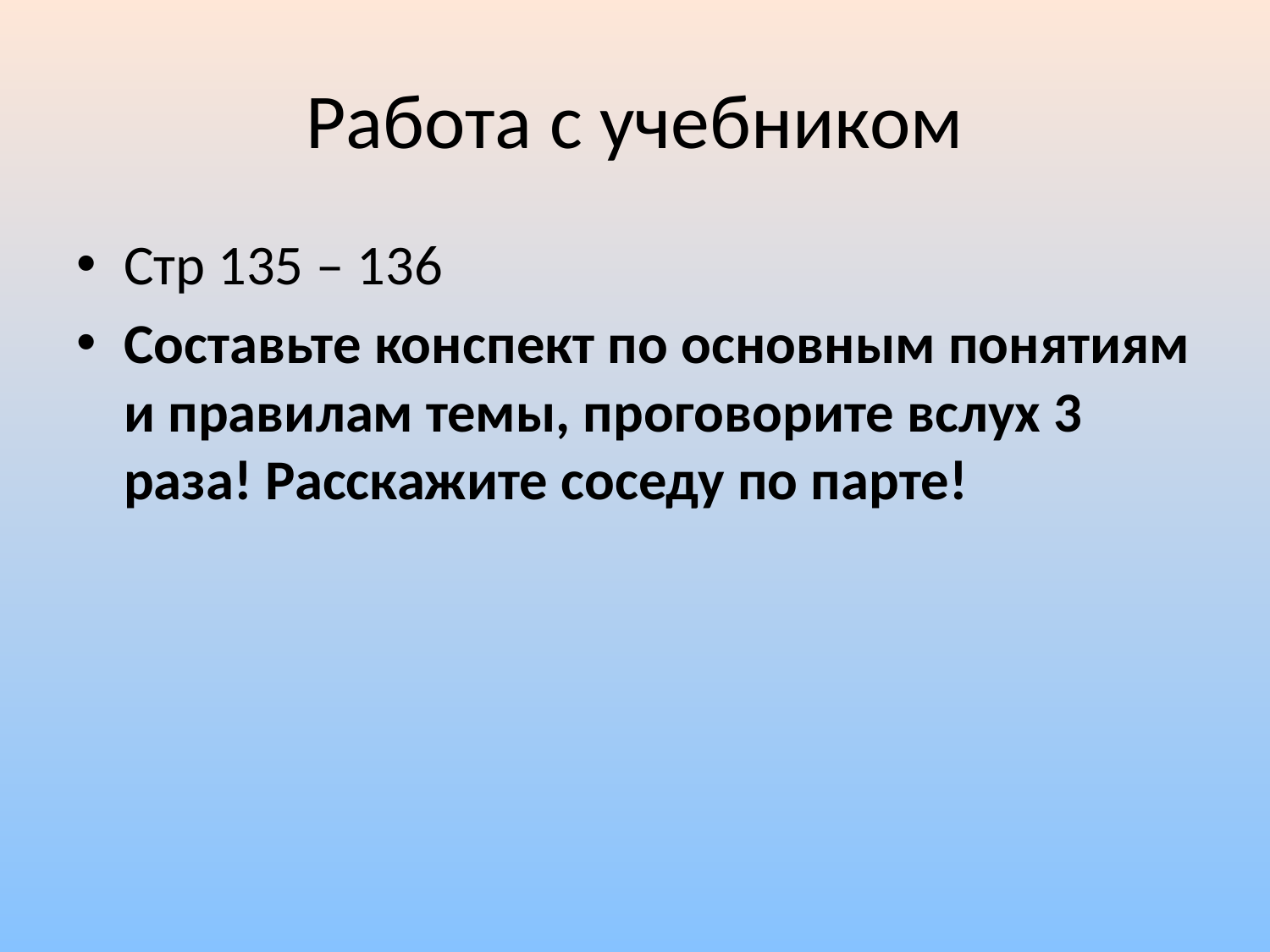

# Работа с учебником
Стр 135 – 136
Составьте конспект по основным понятиям и правилам темы, проговорите вслух 3 раза! Расскажите соседу по парте!